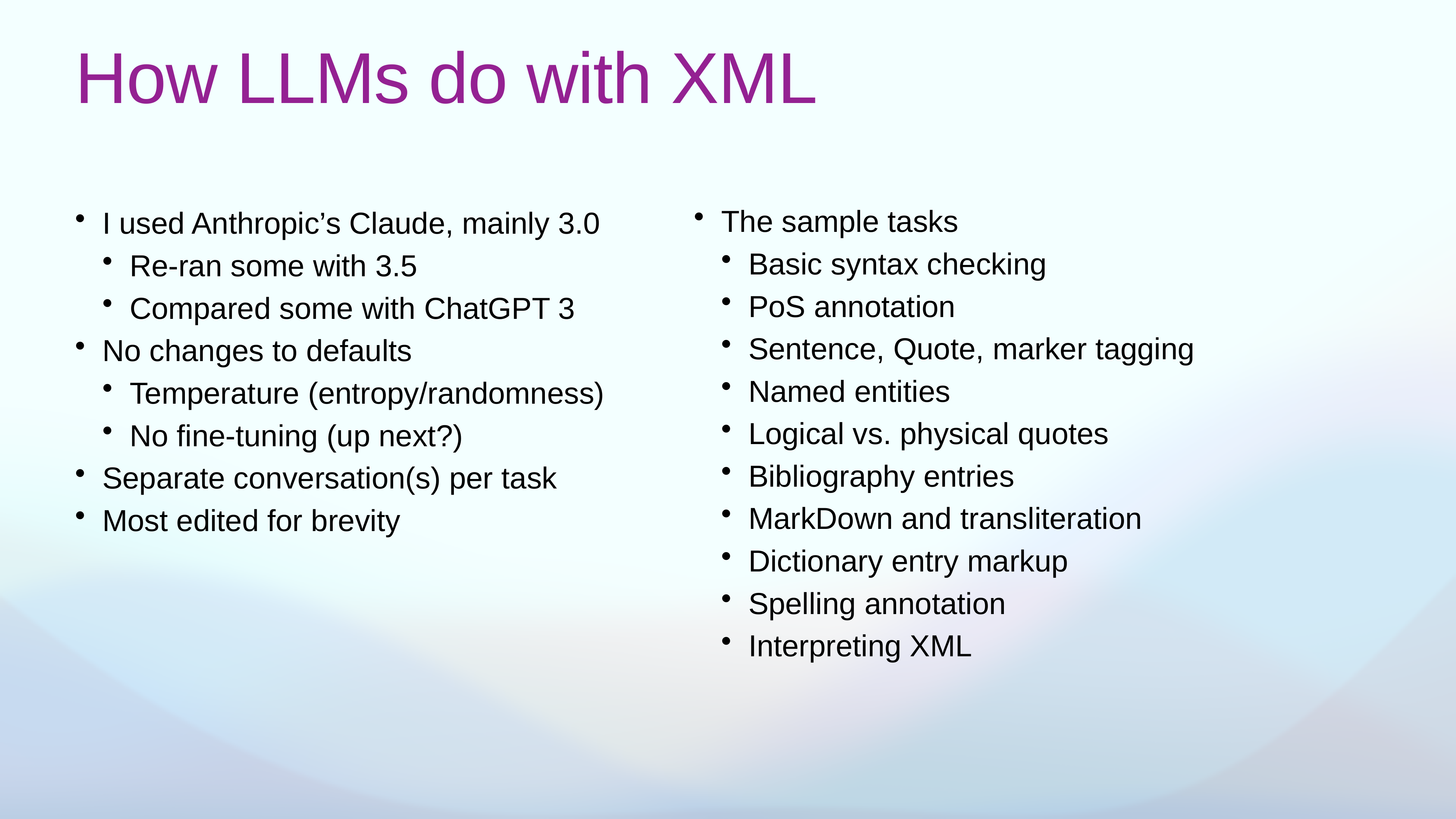

# How LLMs do with XML

The sample tasks
Basic syntax checking
PoS annotation
Sentence, Quote, marker tagging
Named entities
Logical vs. physical quotes
Bibliography entries
MarkDown and transliteration
Dictionary entry markup
Spelling annotation
Interpreting XML
I used Anthropic’s Claude, mainly 3.0
Re-ran some with 3.5
Compared some with ChatGPT 3
No changes to defaults
Temperature (entropy/randomness)
No fine-tuning (up next?)
Separate conversation(s) per task
Most edited for brevity
20